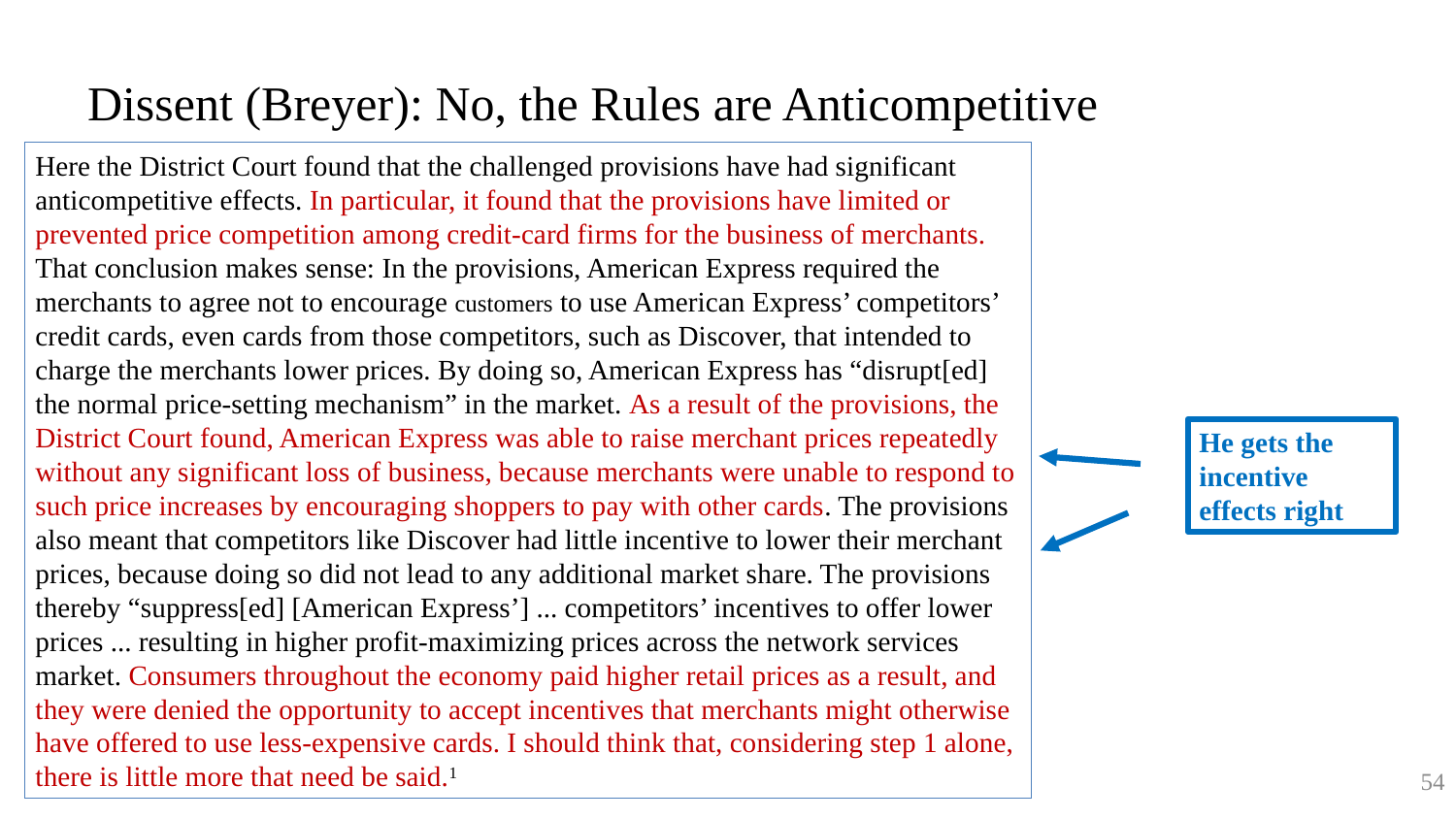

# Dissent (Breyer): No, the Rules are Anticompetitive
Here the District Court found that the challenged provisions have had significant anticompetitive effects. In particular, it found that the provisions have limited or prevented price competition among credit-card firms for the business of merchants. That conclusion makes sense: In the provisions, American Express required the merchants to agree not to encourage customers to use American Express’ competitors’ credit cards, even cards from those competitors, such as Discover, that intended to charge the merchants lower prices. By doing so, American Express has “disrupt[ed] the normal price-setting mechanism” in the market. As a result of the provisions, the District Court found, American Express was able to raise merchant prices repeatedly without any significant loss of business, because merchants were unable to respond to such price increases by encouraging shoppers to pay with other cards. The provisions also meant that competitors like Discover had little incentive to lower their merchant prices, because doing so did not lead to any additional market share. The provisions thereby “suppress[ed] [American Express’] ... competitors’ incentives to offer lower prices ... resulting in higher profit-maximizing prices across the network services market. Consumers throughout the economy paid higher retail prices as a result, and they were denied the opportunity to accept incentives that merchants might otherwise have offered to use less-expensive cards. I should think that, considering step 1 alone, there is little more that need be said.1
He gets the incentive effects right
54